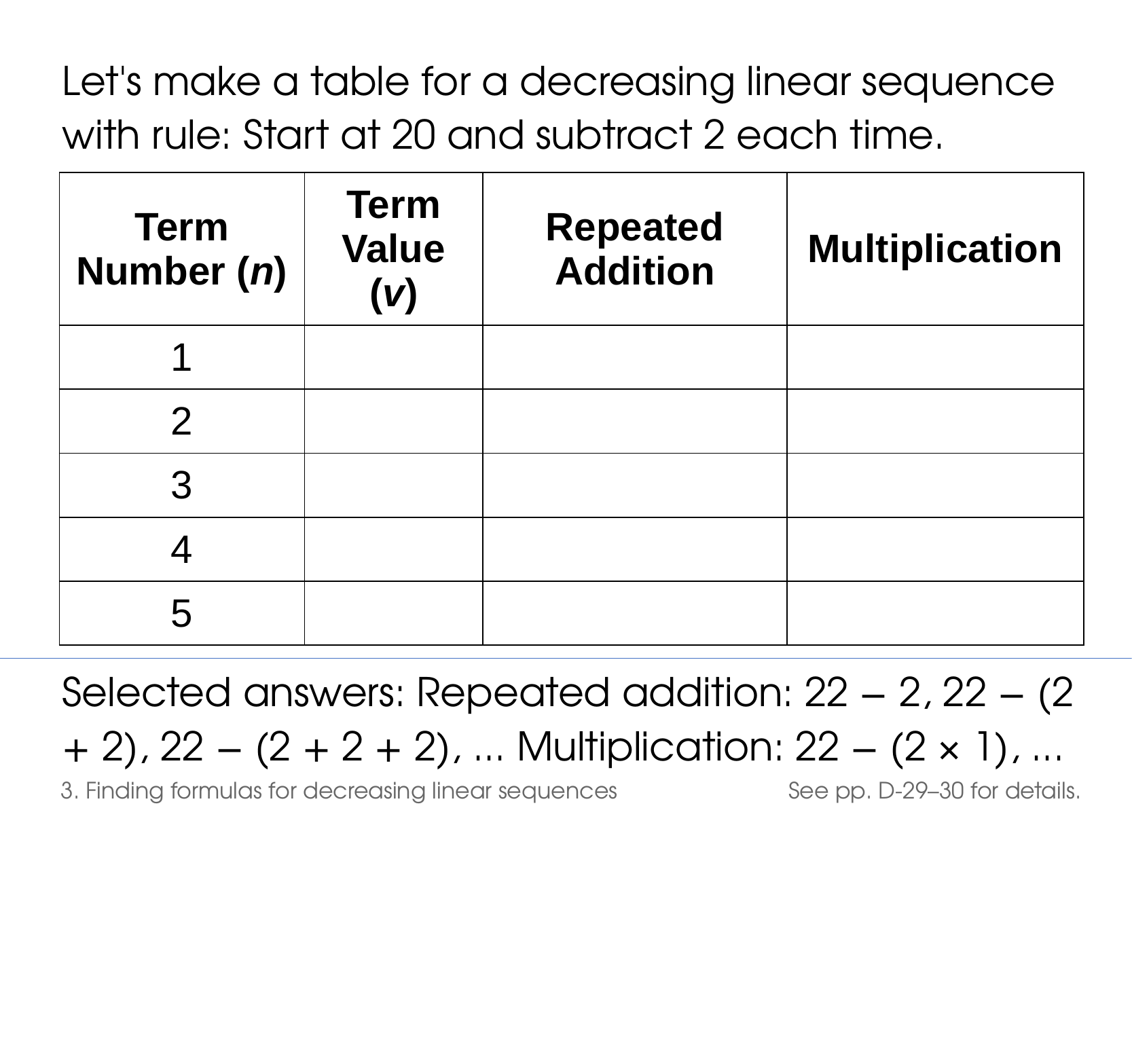

Let's make a table for a decreasing linear sequence with rule: Start at 20 and subtract 2 each time.
| Term Number (n) | Term Value (v) | Repeated Addition | Multiplication |
| --- | --- | --- | --- |
| 1 |  |  |  |
| 2 |  |  |  |
| 3 |  |  |  |
| 4 |  |  |  |
| 5 |  |  |  |
Selected answers: Repeated addition: 22 − 2, 22 − (2
+ 2), 22 − (2 + 2 + 2), ... Multiplication: 22 − (2 × 1), ...
3. Finding formulas for decreasing linear sequences
See pp. D-29–30 for details.